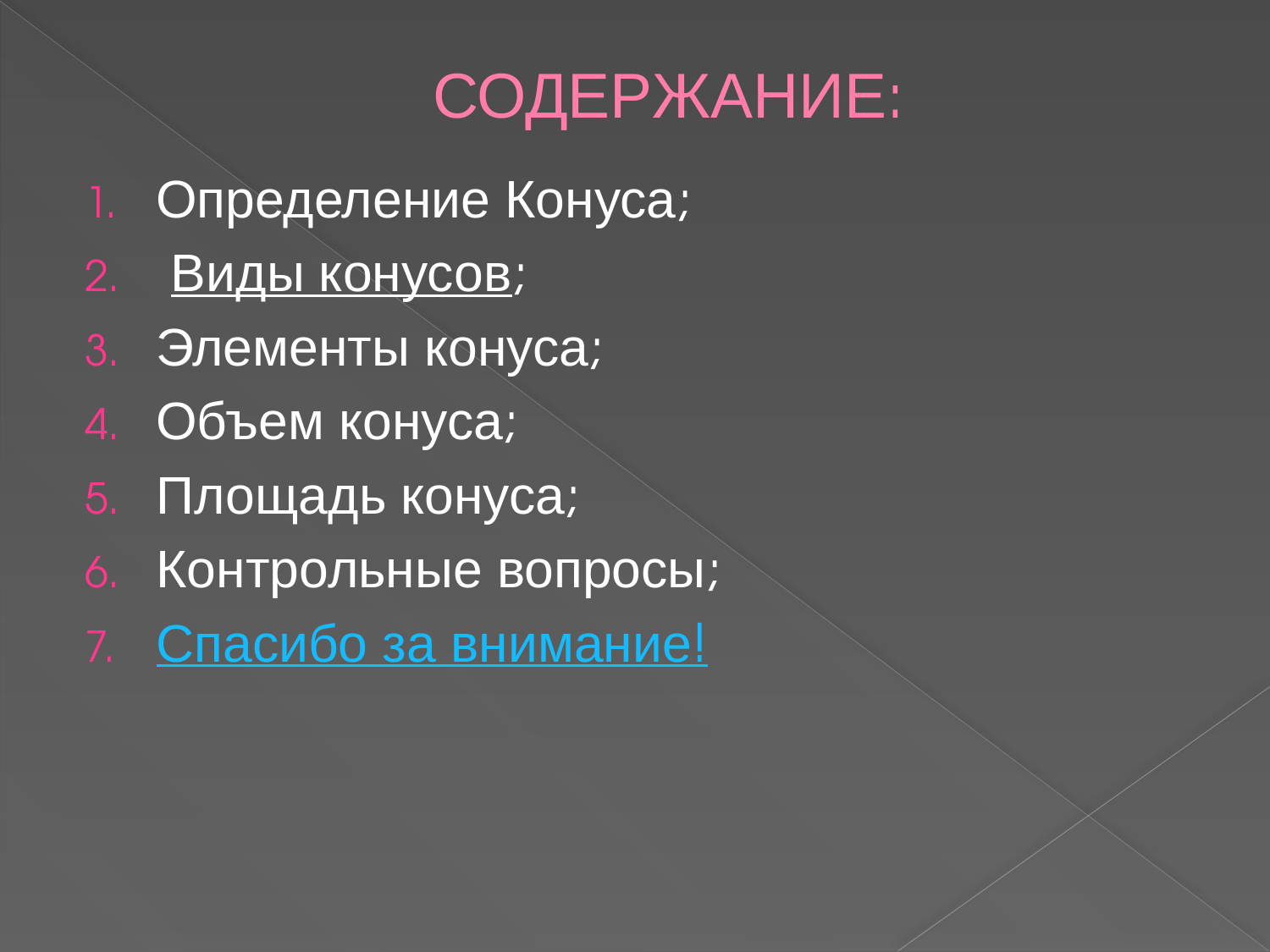

# СОДЕРЖАНИЕ:
Определение Конуса;
 Виды конусов;
Элементы конуса;
Объем конуса;
Площадь конуса;
Контрольные вопросы;
Спасибо за внимание!